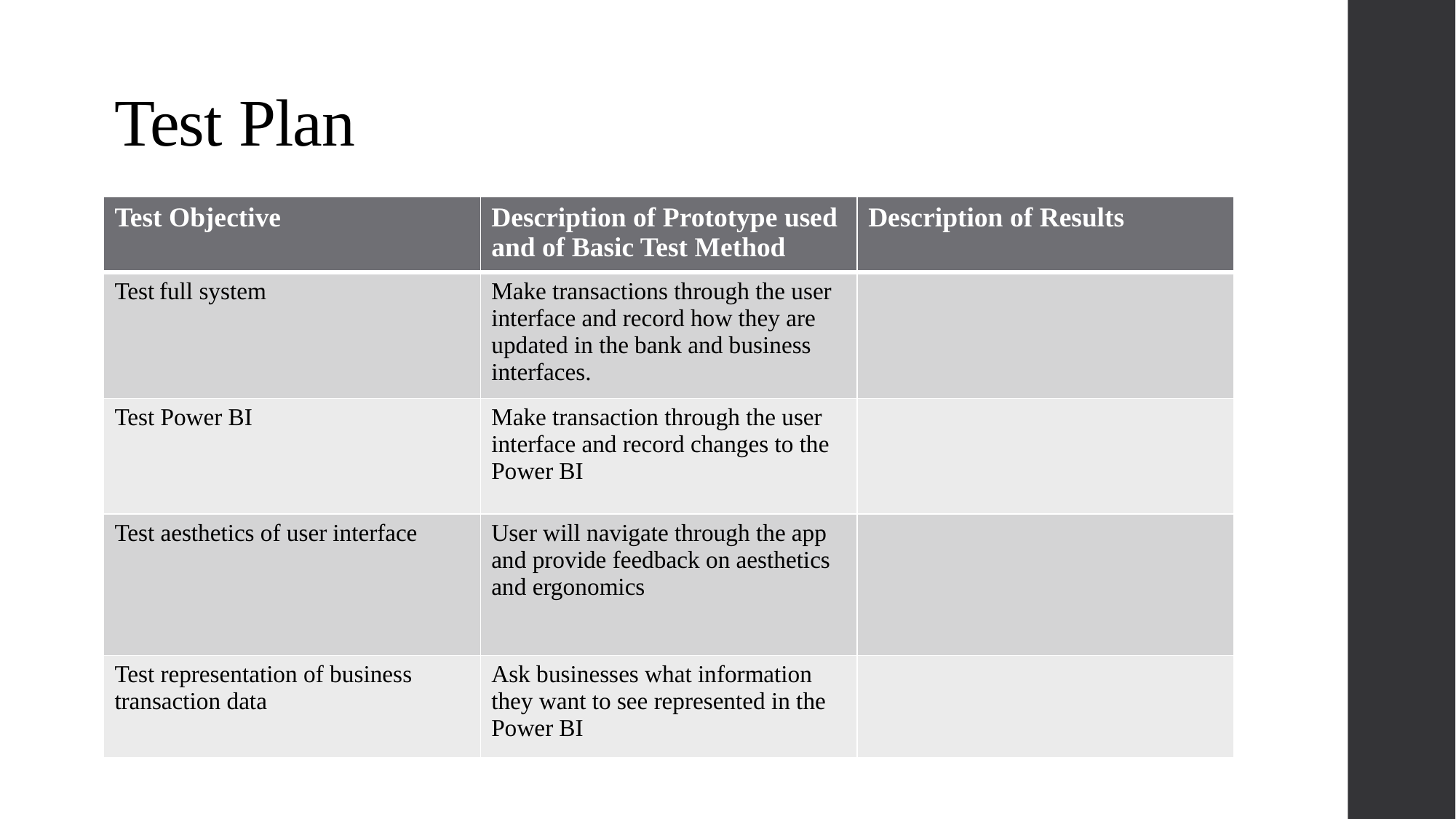

# Test Plan
| Test Objective | Description of Prototype used and of Basic Test Method | Description of Results |
| --- | --- | --- |
| Test full system | Make transactions through the user interface and record how they are updated in the bank and business interfaces. |  |
| Test Power BI | Make transaction through the user interface and record changes to the Power BI |  |
| Test aesthetics of user interface | User will navigate through the app and provide feedback on aesthetics and ergonomics |  |
| Test representation of business transaction data | Ask businesses what information they want to see represented in the Power BI |  |